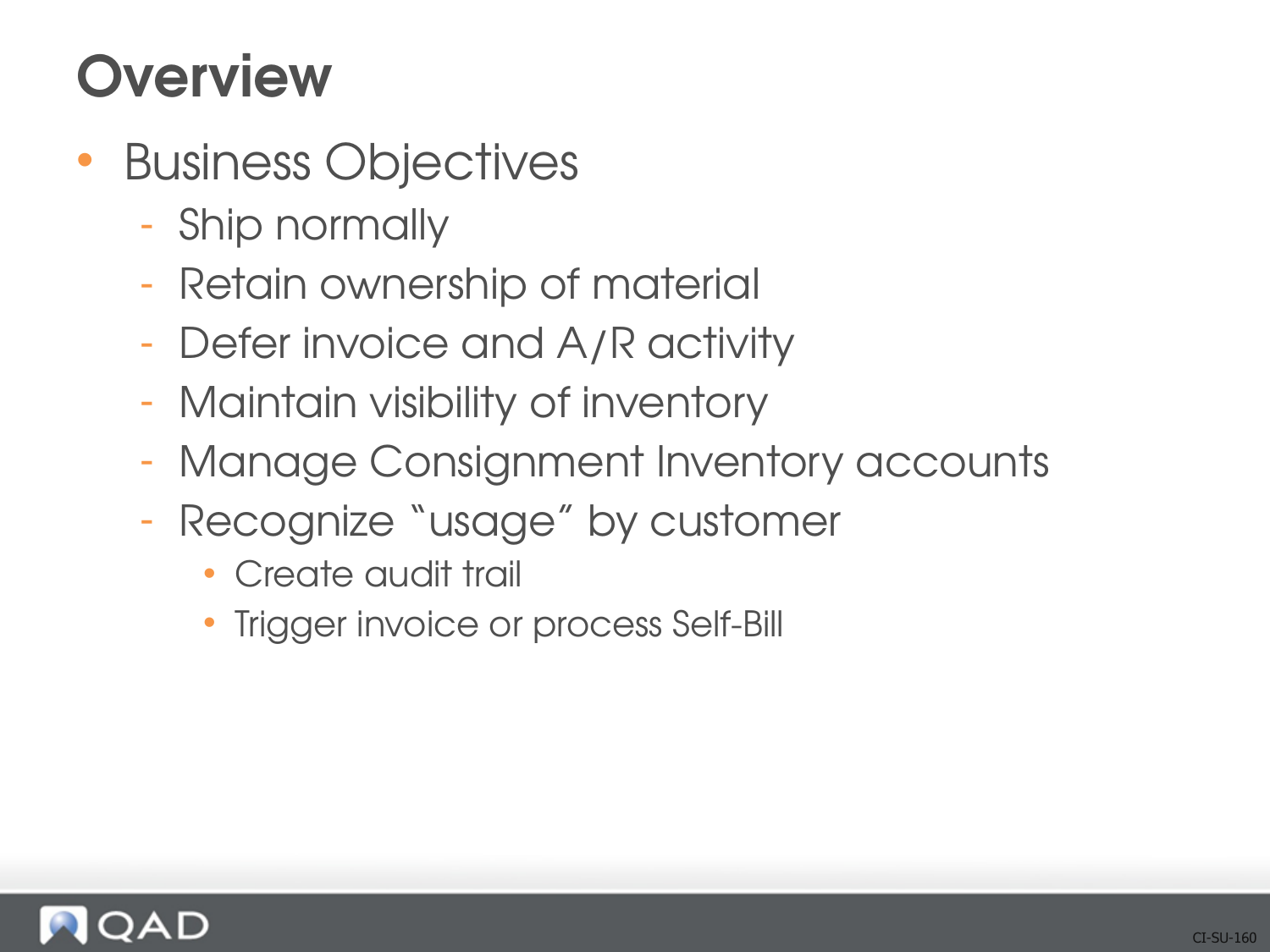

# Overview
Business Objectives
Ship normally
Retain ownership of material
Defer invoice and A/R activity
Maintain visibility of inventory
Manage Consignment Inventory accounts
Recognize “usage” by customer
Create audit trail
Trigger invoice or process Self-Bill

CI-SU-160